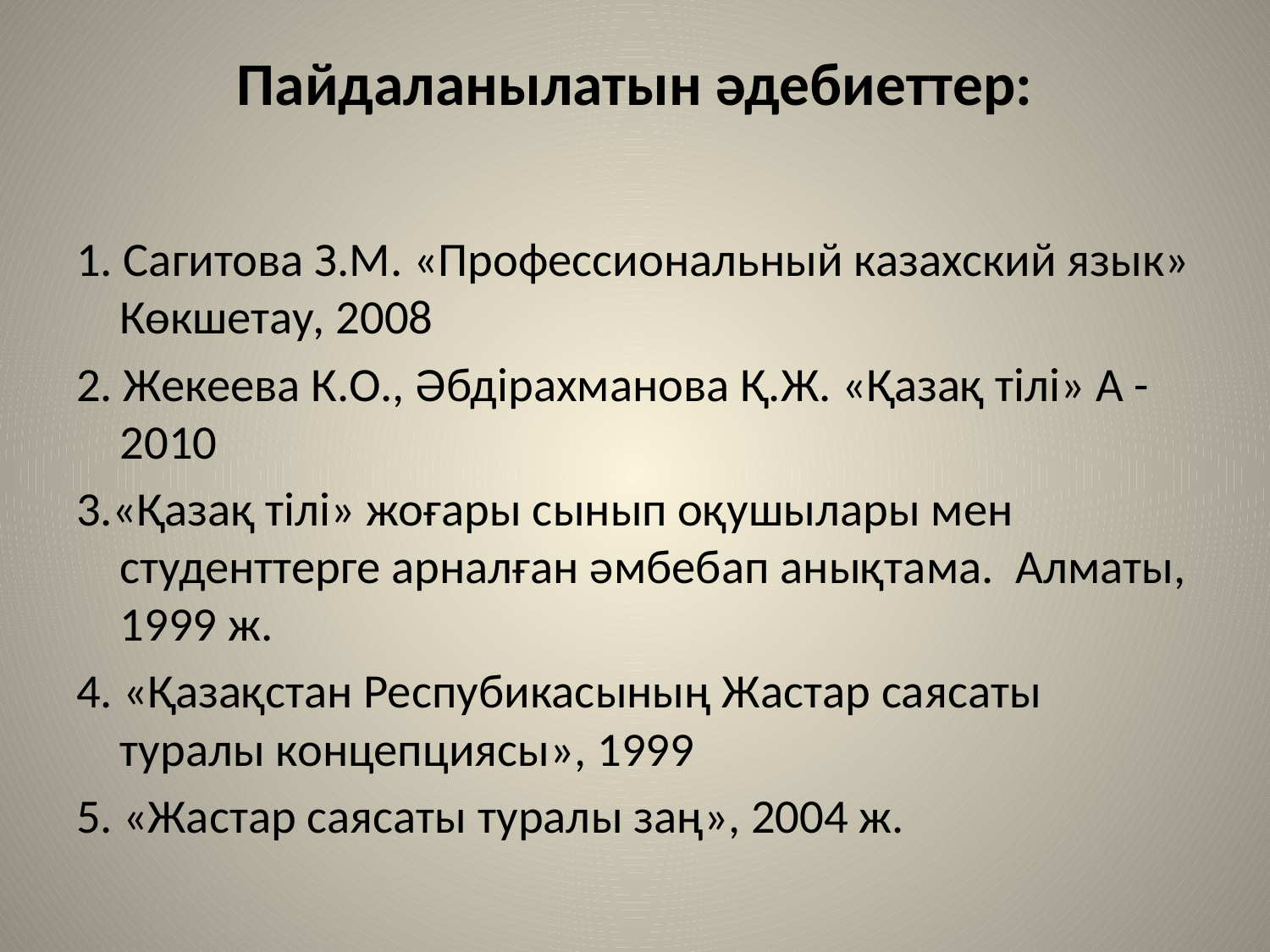

# Пайдаланылатын әдебиеттер:
1. Сагитова З.М. «Профессиональный казахский язык» Көкшетау, 2008
2. Жекеева К.О., Әбдірахманова Қ.Ж. «Қазақ тілі» А -2010
3.«Қазақ тілі» жоғары сынып оқушылары мен студенттерге арналған әмбебап анықтама.  Алматы, 1999 ж.
4. «Қазақстан Респубикасының Жастар саясаты туралы концепциясы», 1999
5. «Жастар саясаты туралы заң», 2004 ж.